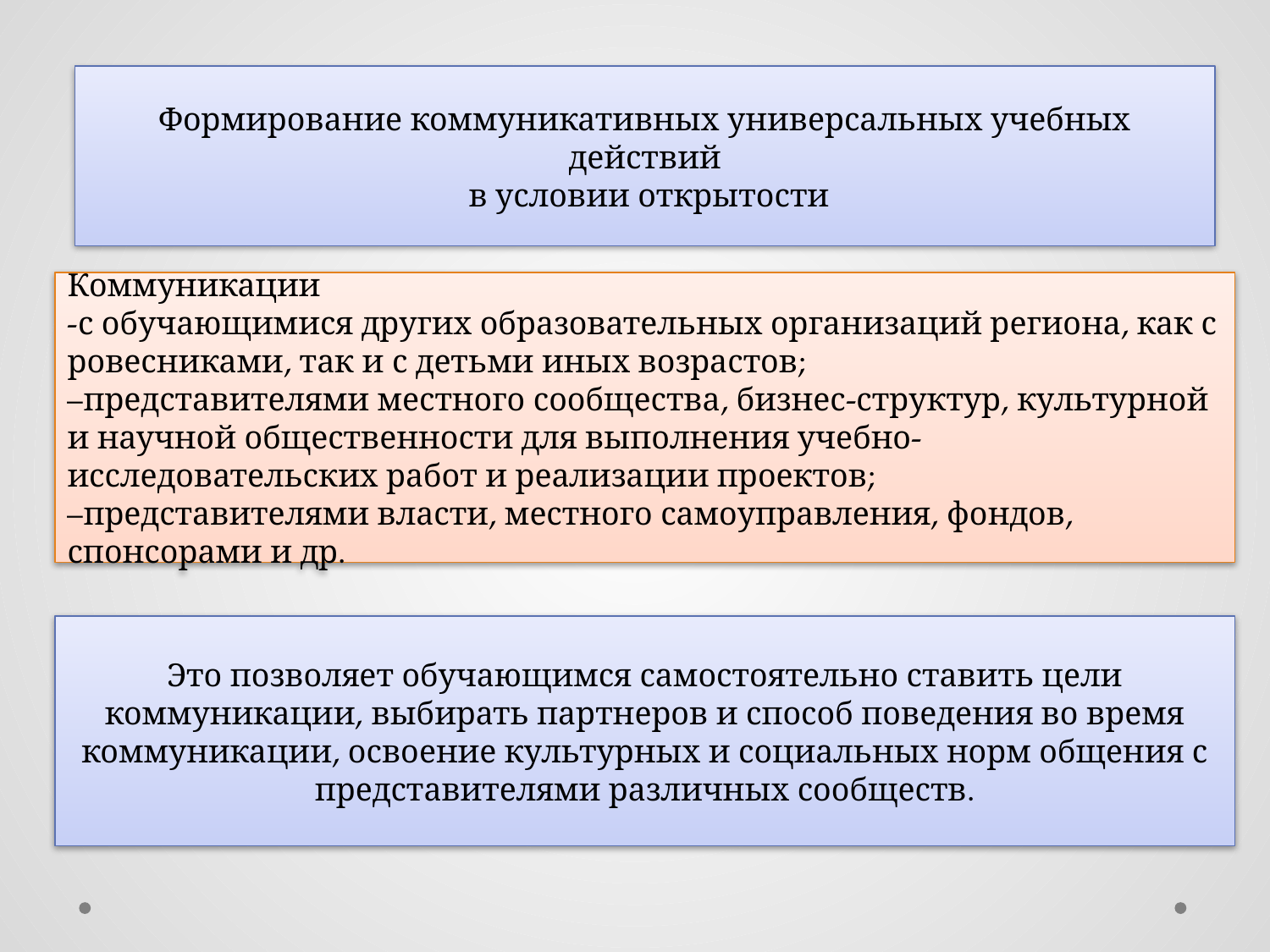

Формирование коммуникативных универсальных учебных действий
 в условии открытости
Коммуникации
-с обучающимися других образовательных организаций региона, как с ровесниками, так и с детьми иных возрастов;
–представителями местного сообщества, бизнес-структур, культурной и научной общественности для выполнения учебно-исследовательских работ и реализации проектов;
–представителями власти, местного самоуправления, фондов, спонсорами и др.
Это позволяет обучающимся самостоятельно ставить цели коммуникации, выбирать партнеров и способ поведения во время коммуникации, освоение культурных и социальных норм общения с представителями различных сообществ.